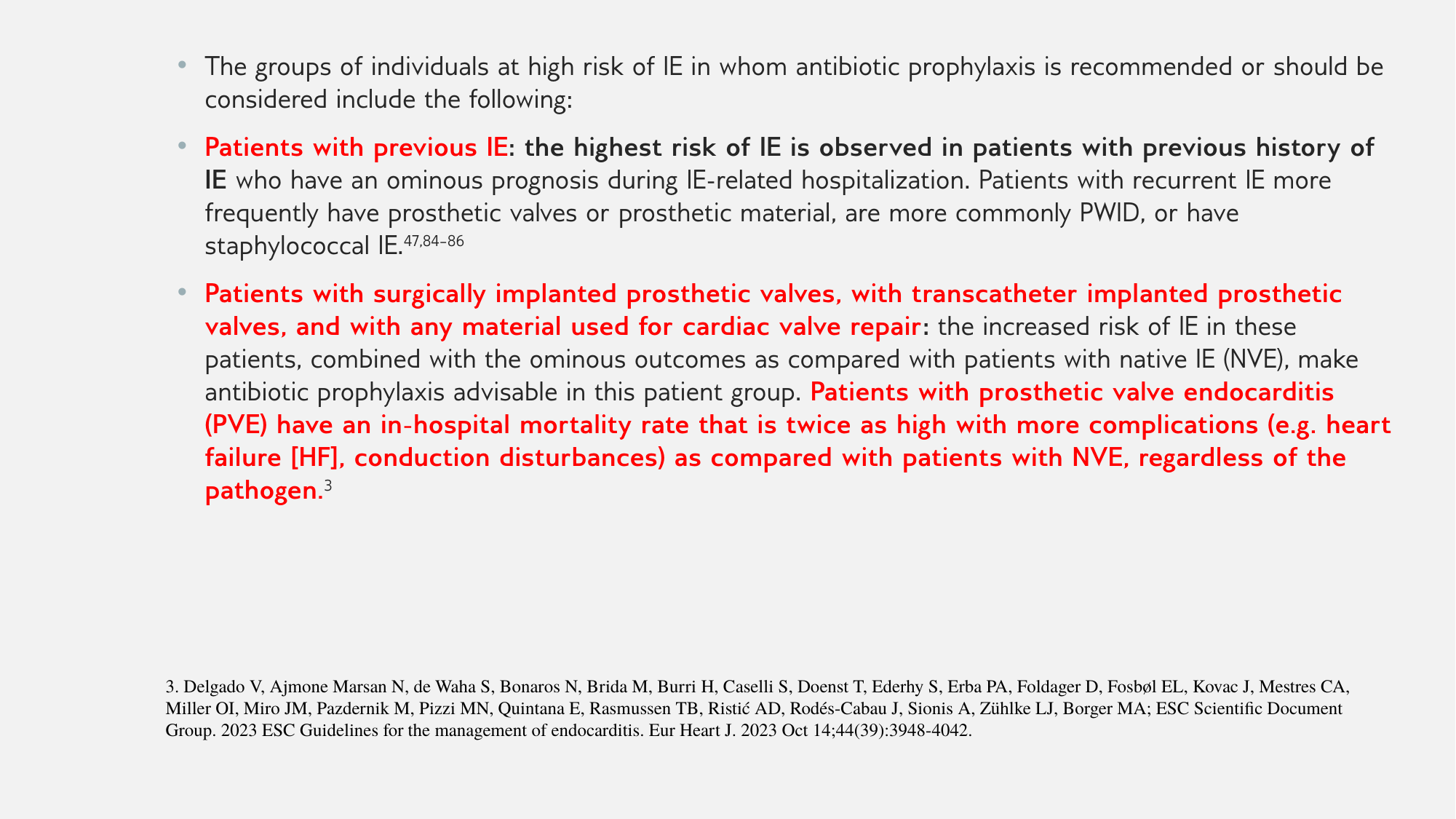

The groups of individuals at high risk of IE in whom antibiotic prophylaxis is recommended or should be considered include the following:
Patients with previous IE: the highest risk of IE is observed in patients with previous history of IE who have an ominous prognosis during IE-related hospitalization. Patients with recurrent IE more frequently have prosthetic valves or prosthetic material, are more commonly PWID, or have staphylococcal IE.47,84–86
Patients with surgically implanted prosthetic valves, with transcatheter implanted prosthetic valves, and with any material used for cardiac valve repair: the increased risk of IE in these patients, combined with the ominous outcomes as compared with patients with native IE (NVE), make antibiotic prophylaxis advisable in this patient group. Patients with prosthetic valve endocarditis (PVE) have an in-hospital mortality rate that is twice as high with more complications (e.g. heart failure [HF], conduction disturbances) as compared with patients with NVE, regardless of the pathogen.3

3. Delgado V, Ajmone Marsan N, de Waha S, Bonaros N, Brida M, Burri H, Caselli S, Doenst T, Ederhy S, Erba PA, Foldager D, Fosbøl EL, Kovac J, Mestres CA, Miller OI, Miro JM, Pazdernik M, Pizzi MN, Quintana E, Rasmussen TB, Ristić AD, Rodés-Cabau J, Sionis A, Zühlke LJ, Borger MA; ESC Scientific Document Group. 2023 ESC Guidelines for the management of endocarditis. Eur Heart J. 2023 Oct 14;44(39):3948-4042.